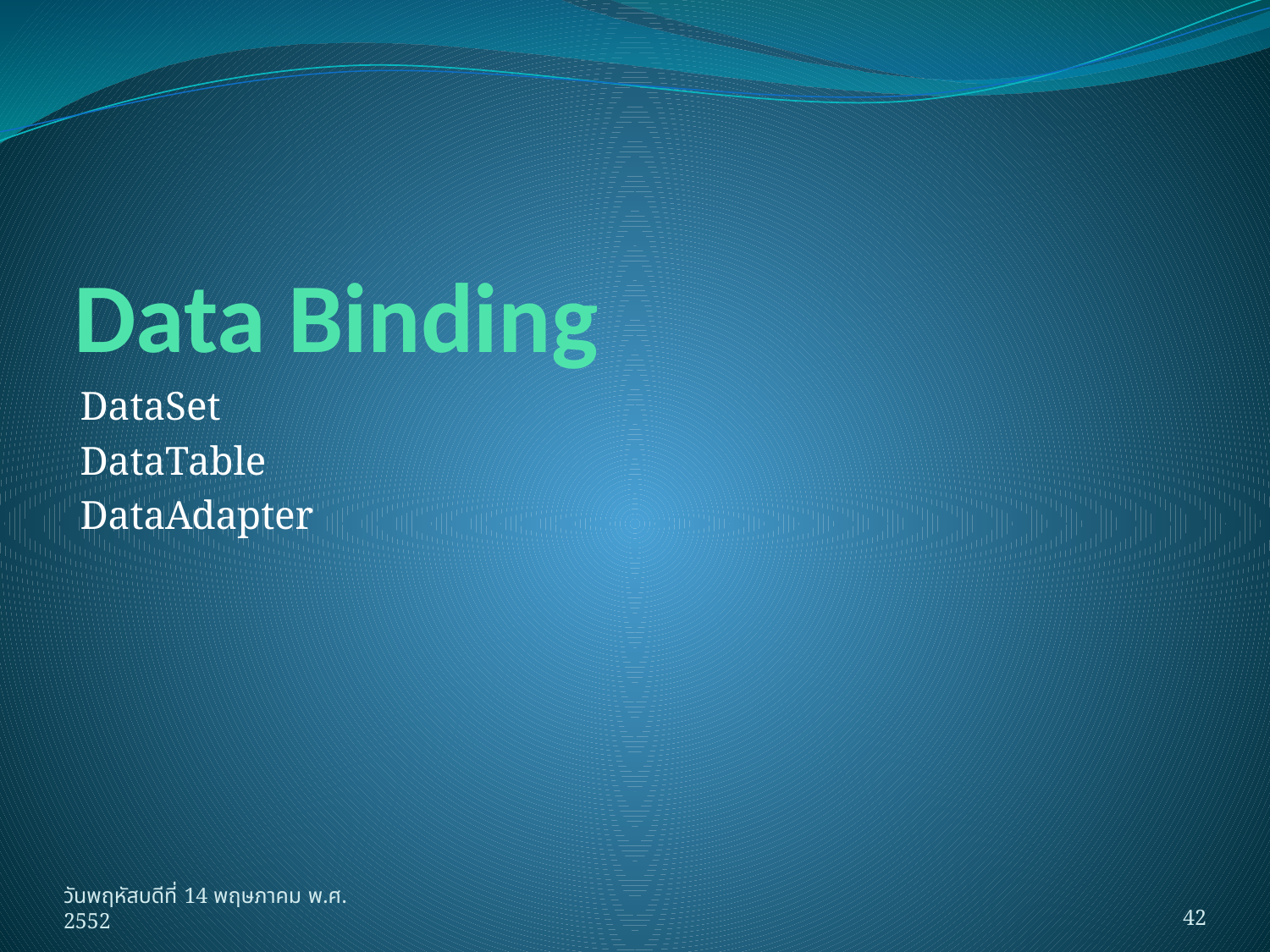

# Data Binding
DataSet
DataTable
DataAdapter
วันพฤหัสบดีที่ 14 พฤษภาคม พ.ศ. 2552
42